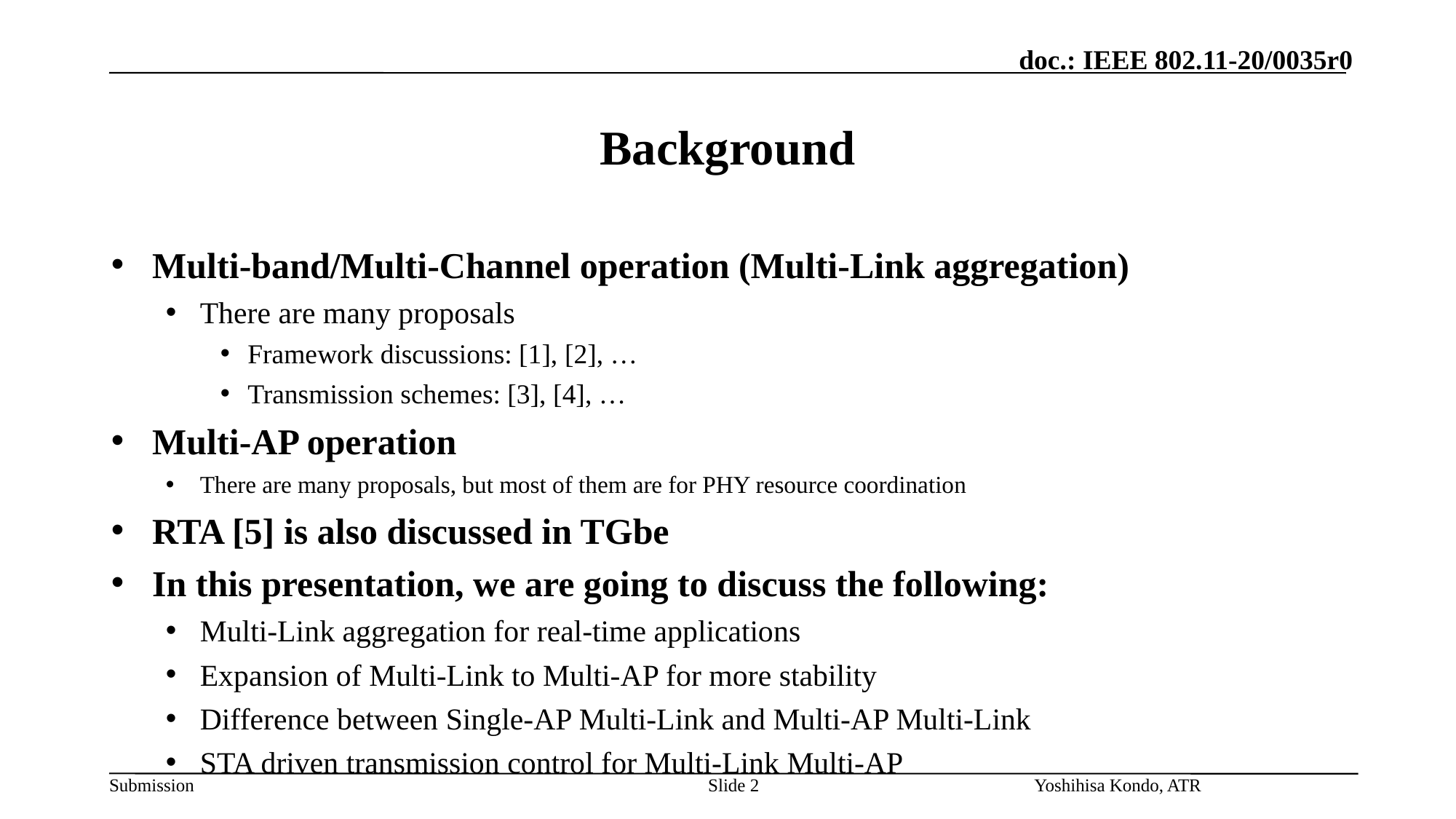

# Background
Multi-band/Multi-Channel operation (Multi-Link aggregation)
There are many proposals
Framework discussions: [1], [2], …
Transmission schemes: [3], [4], …
Multi-AP operation
There are many proposals, but most of them are for PHY resource coordination
RTA [5] is also discussed in TGbe
In this presentation, we are going to discuss the following:
Multi-Link aggregation for real-time applications
Expansion of Multi-Link to Multi-AP for more stability
Difference between Single-AP Multi-Link and Multi-AP Multi-Link
STA driven transmission control for Multi-Link Multi-AP
Slide 2
Yoshihisa Kondo, ATR